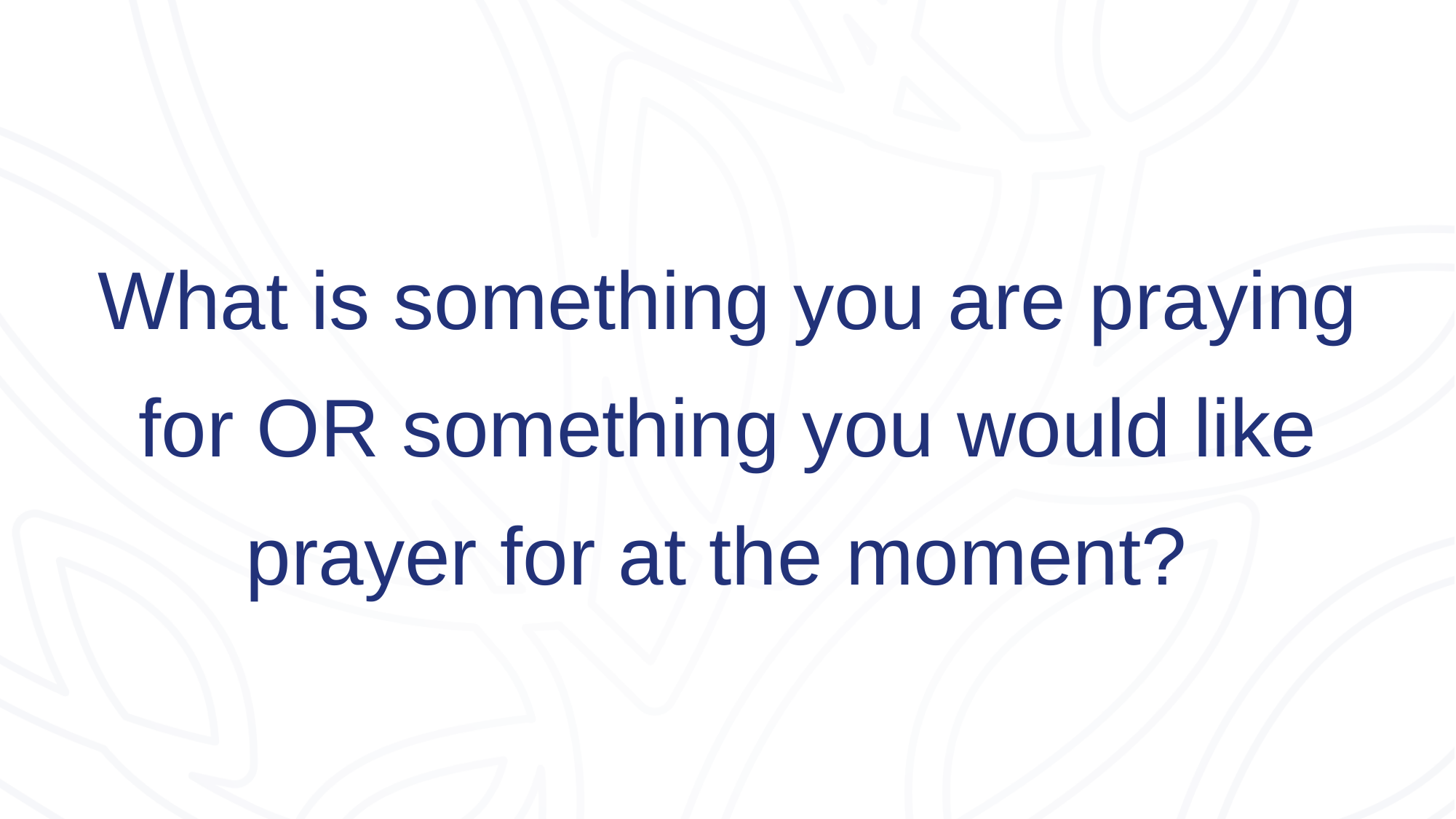

# What is something you are praying for OR something you would like prayer for at the moment?